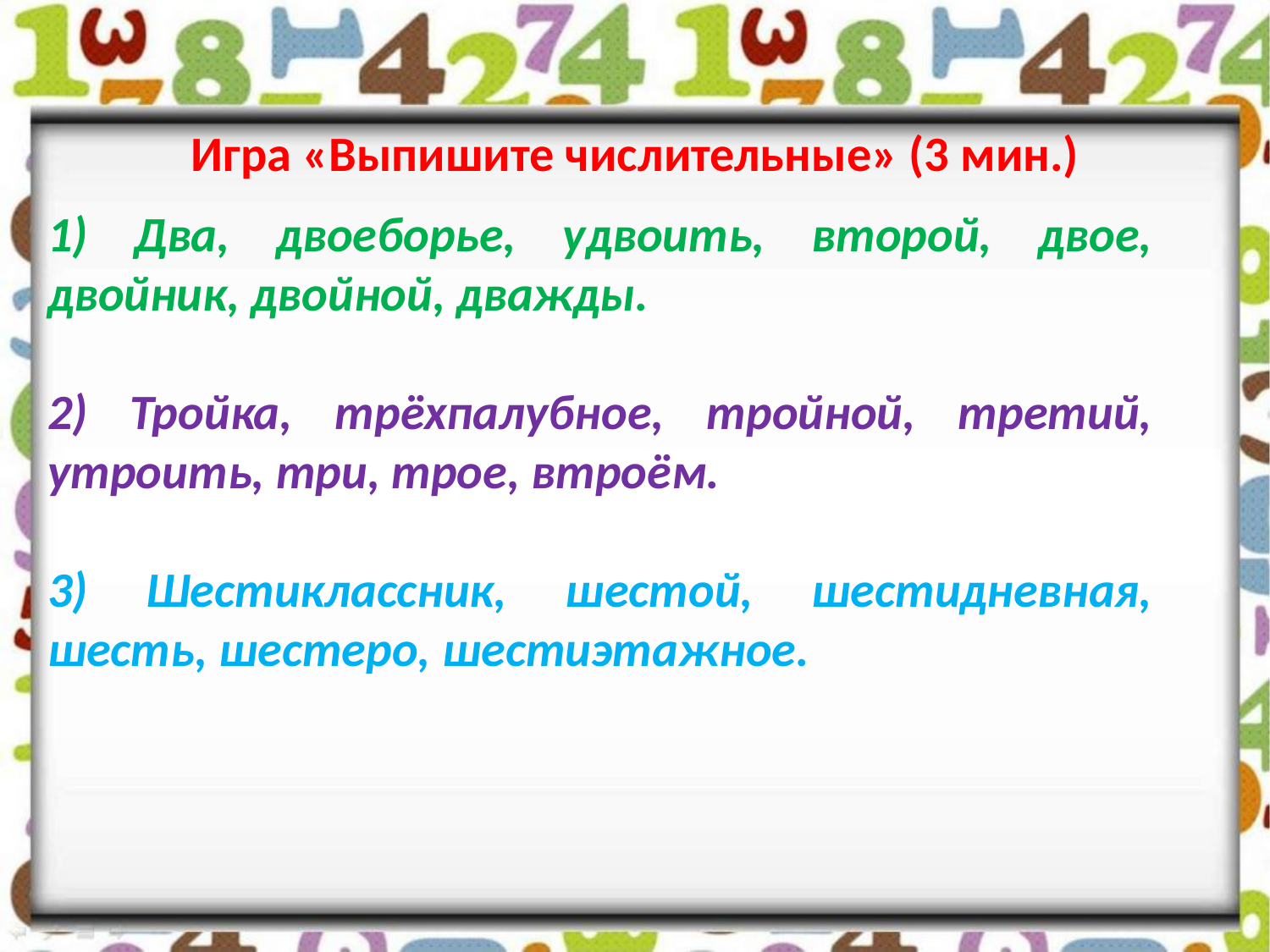

Игра «Выпишите числительные» (3 мин.)
1) Два, двоеборье, удвоить, второй, двое, двойник, двойной, дважды.

2) Тройка, трёхпалубное, тройной, третий, утроить, три, трое, втроём.

3) Шестиклассник, шестой, шестидневная, шесть, шестеро, шестиэтажное.